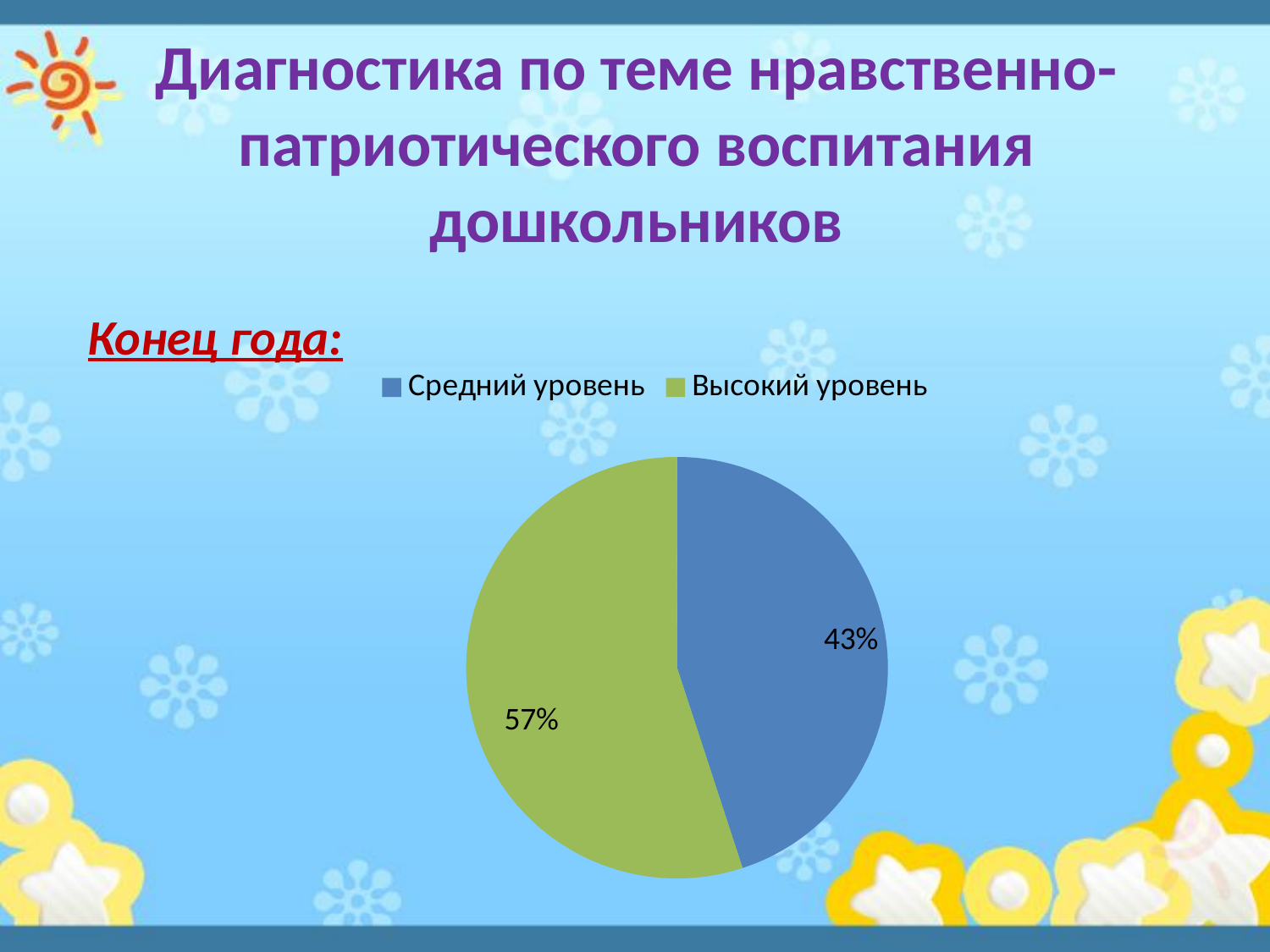

# Диагностика по теме нравственно-патриотического воспитания дошкольников

Конец года:

### Chart

| Category | Продажи |
|---|---|
| Средний уровень | 6.7 |
| Кв. 2 | 0.0 |
| Высокий уровень | 8.200000000000001 |